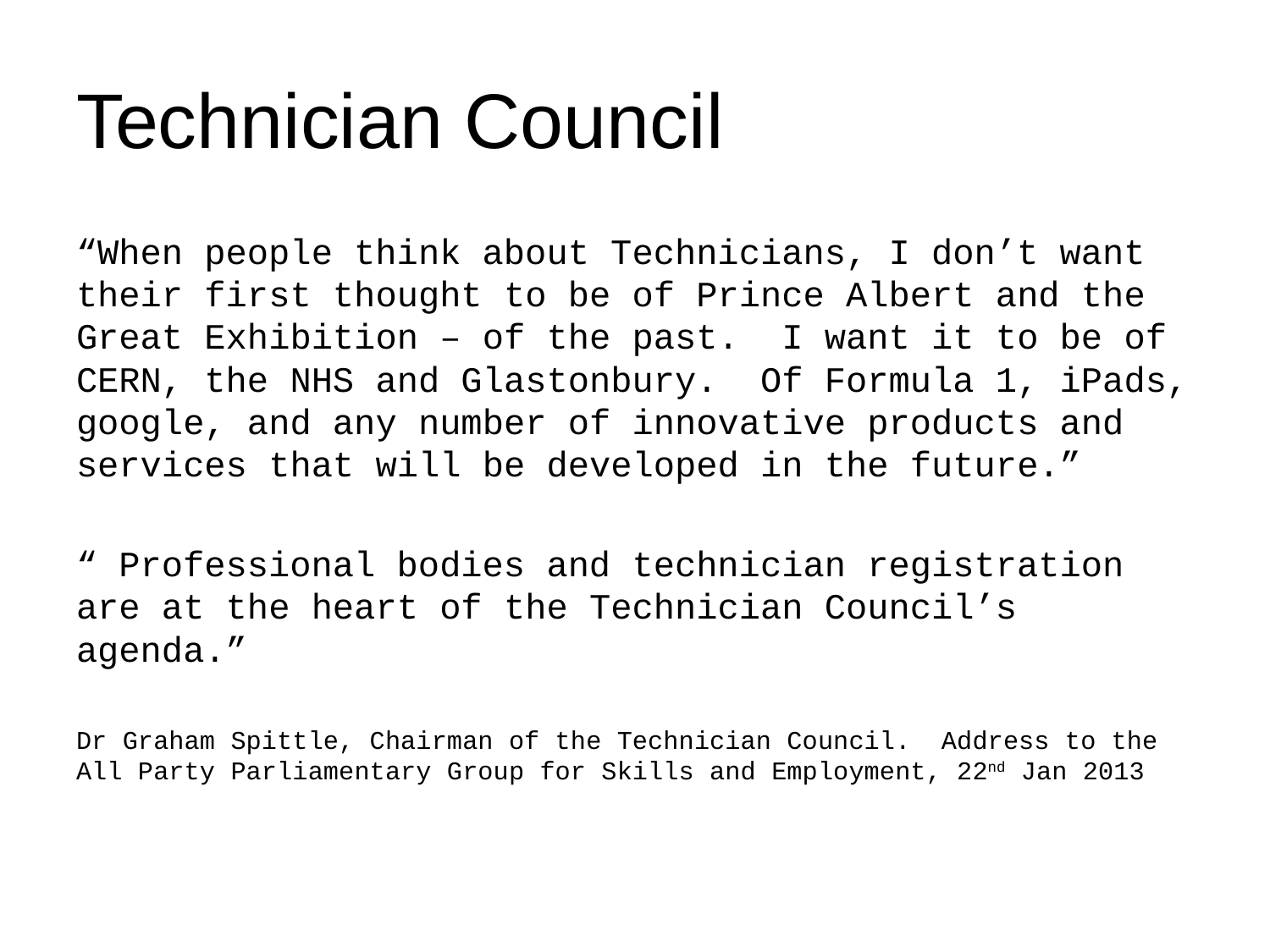

# Technician Council
“When people think about Technicians, I don’t want their first thought to be of Prince Albert and the Great Exhibition – of the past.  I want it to be of CERN, the NHS and Glastonbury.  Of Formula 1, iPads, google, and any number of innovative products and services that will be developed in the future.”

“ Professional bodies and technician registration are at the heart of the Technician Council’s agenda.”

Dr Graham Spittle, Chairman of the Technician Council.  Address to the All Party Parliamentary Group for Skills and Employment, 22nd Jan 2013